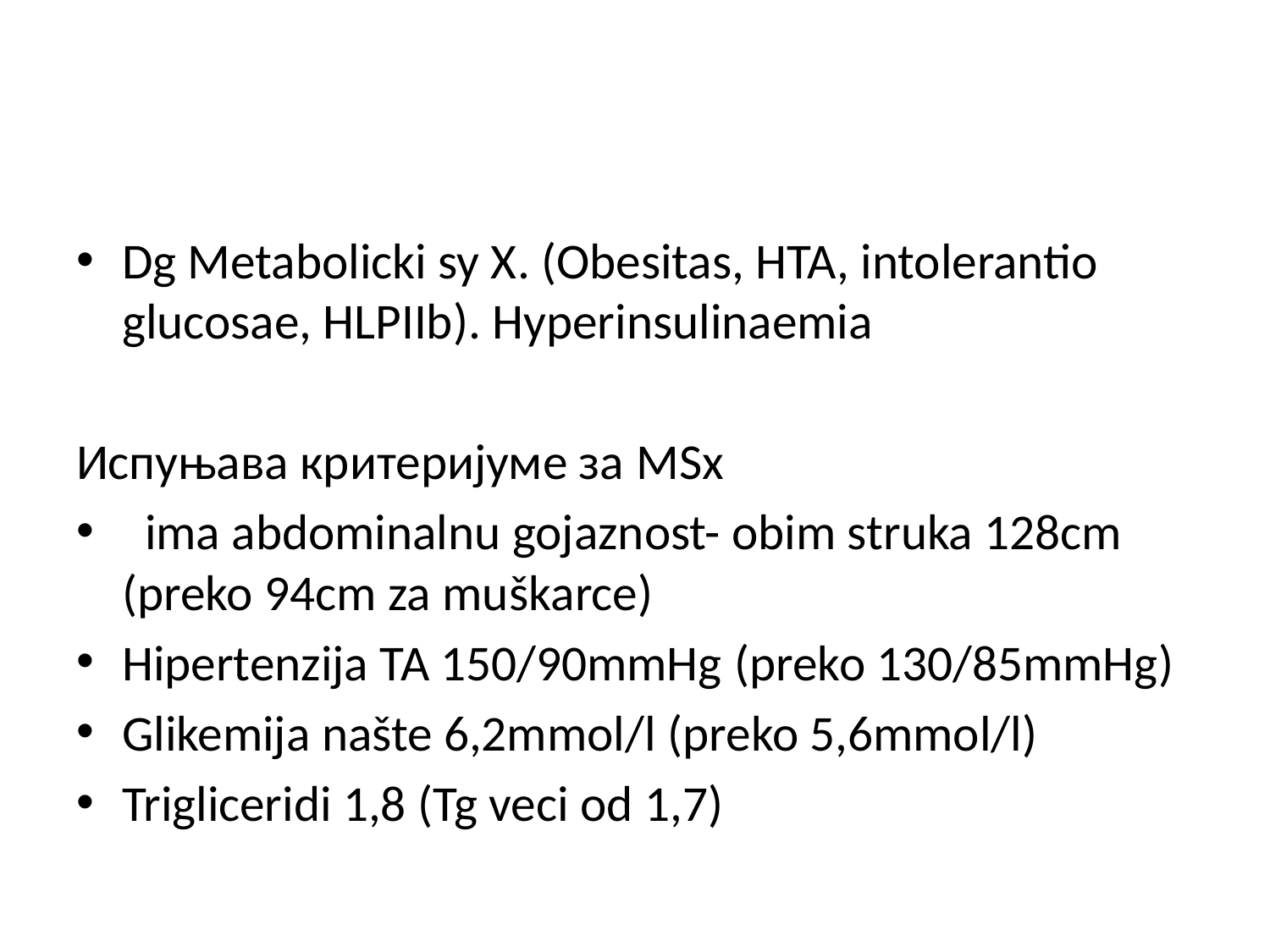

#
Dg Metabolicki sy X. (Obesitas, HTA, intolerantio glucosae, HLPIIb). Hyperinsulinaemia

Испуњава критеријуме за MSx
  ima abdominalnu gojaznost- obim struka 128cm (preko 94cm za muškarce)
Hipertenzija TA 150/90mmHg (preko 130/85mmHg)
Glikemija našte 6,2mmol/l (preko 5,6mmol/l)
Trigliceridi 1,8 (Tg veci od 1,7)